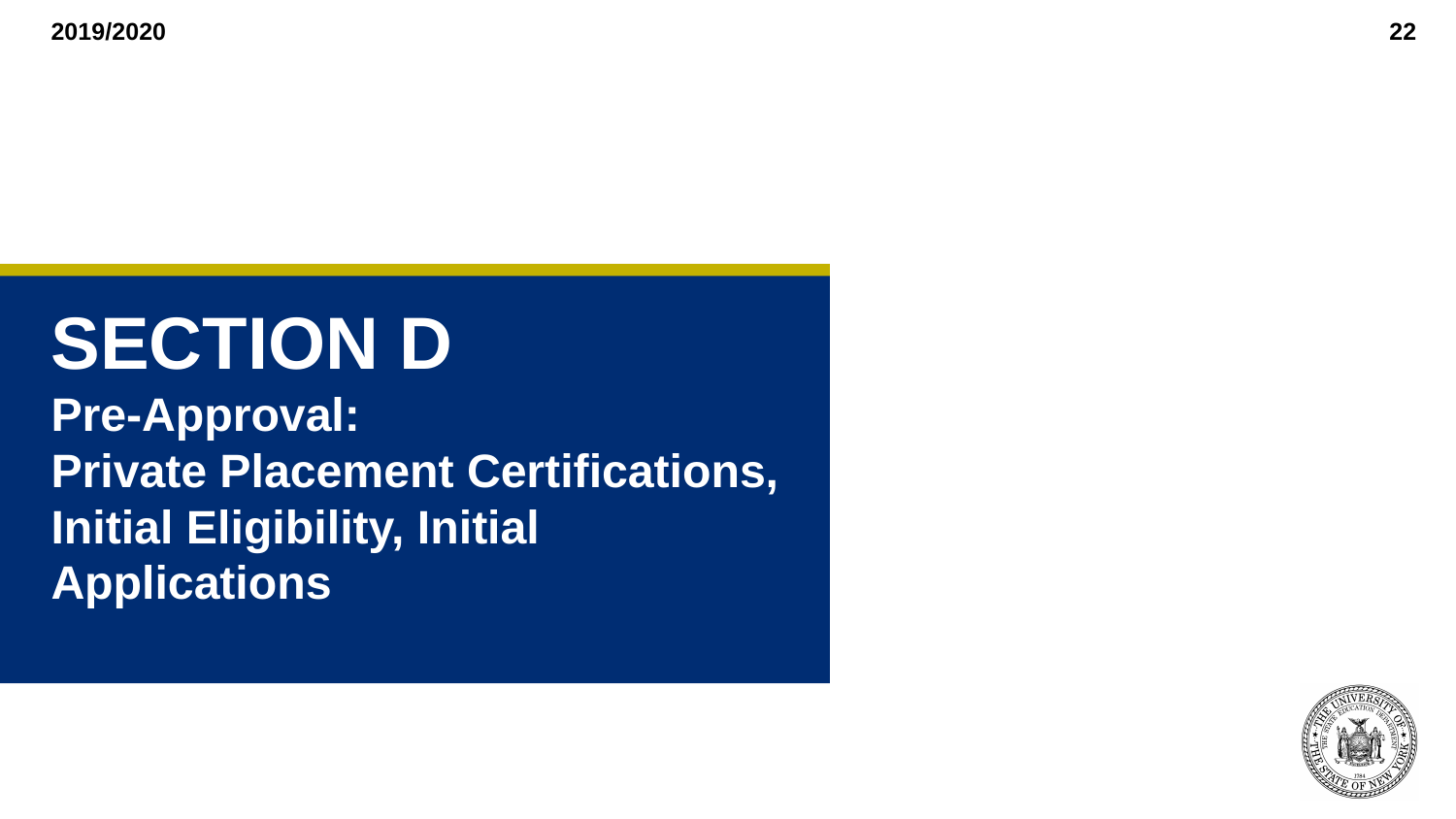

# SECTION D Pre-Approval: Private Placement Certifications, Initial Eligibility, Initial Applications